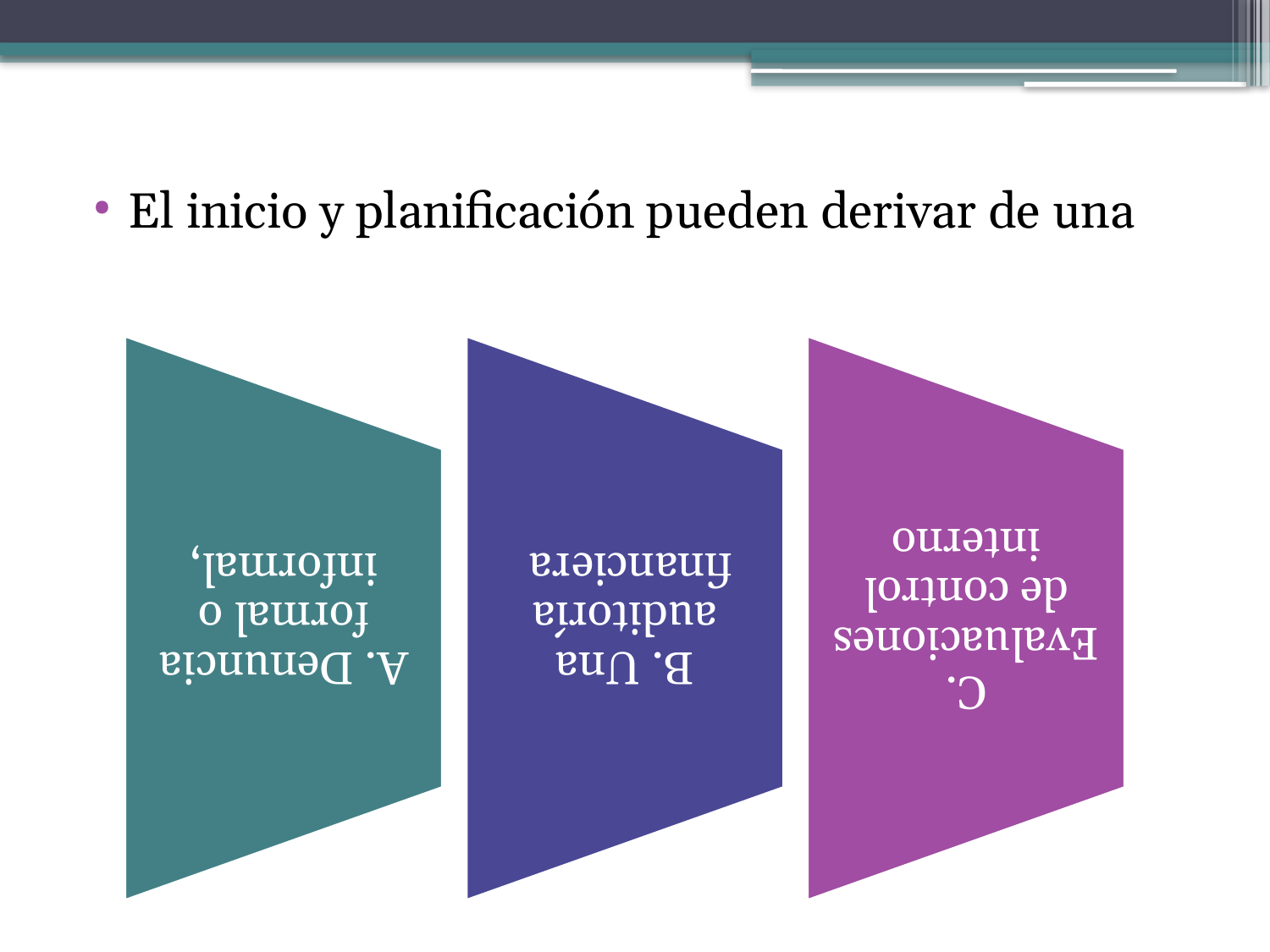

El inicio y planificación pueden derivar de una

A. Denuncia formal o informal,
B. Una auditoría financiera
C. Evaluaciones de control interno